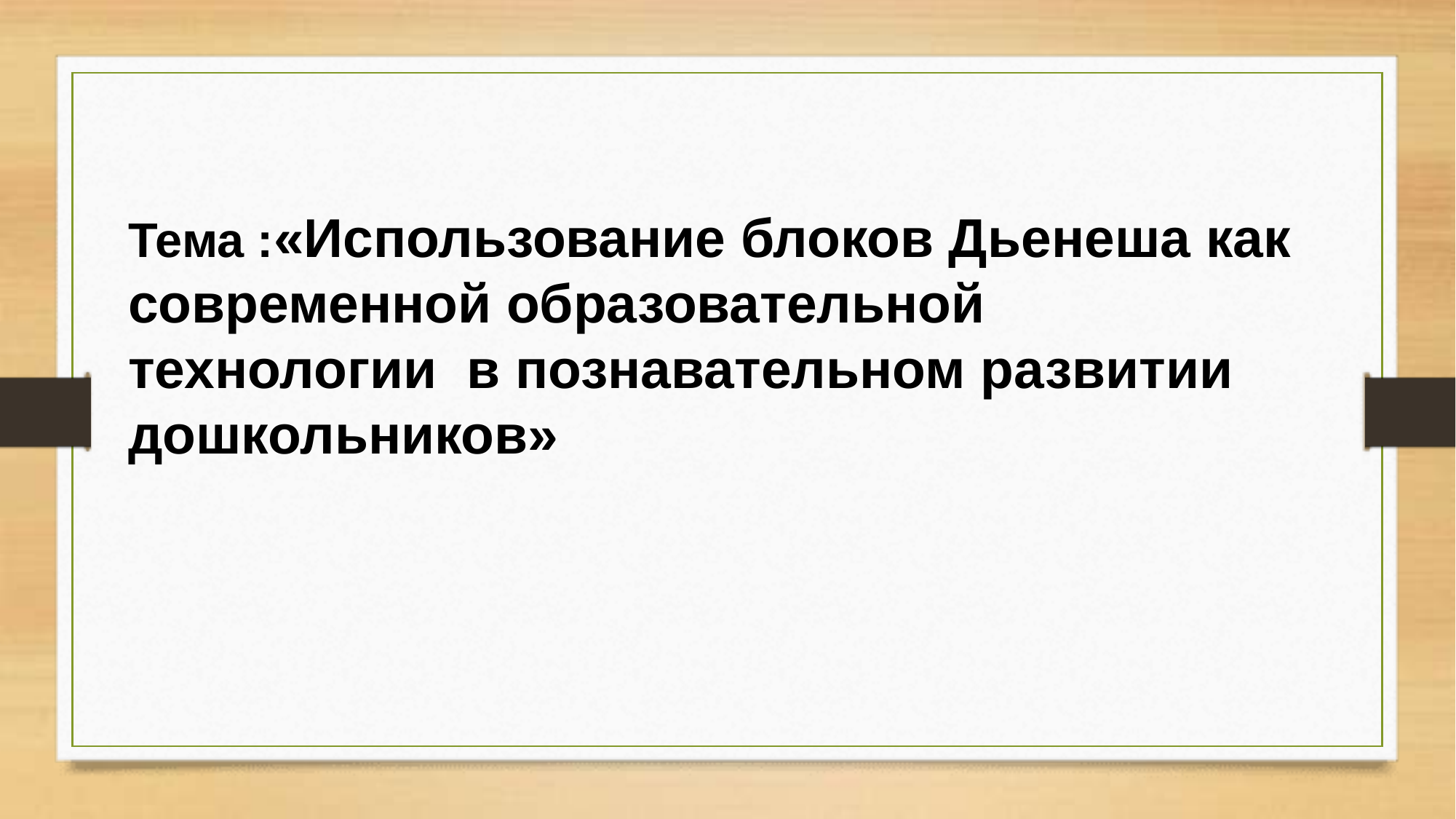

Тема :«Использование блоков Дьенеша как современной образовательной технологии  в познавательном развитии дошкольников»